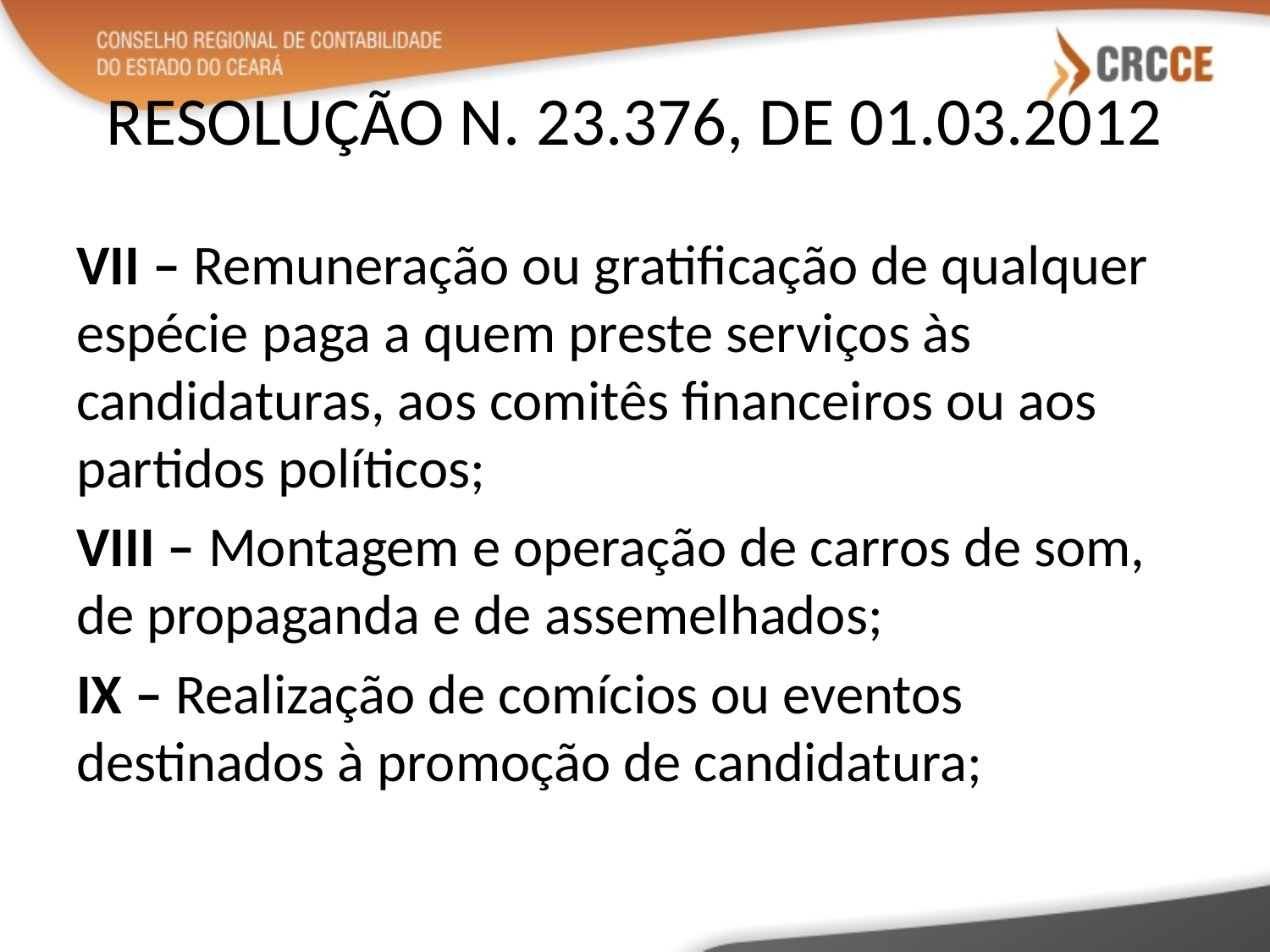

# RESOLUÇÃO N. 23.376, DE 01.03.2012
VII – Remuneração ou gratificação de qualquer espécie paga a quem preste serviços às candidaturas, aos comitês financeiros ou aos partidos políticos;
VIII – Montagem e operação de carros de som, de propaganda e de assemelhados;
IX – Realização de comícios ou eventos destinados à promoção de candidatura;